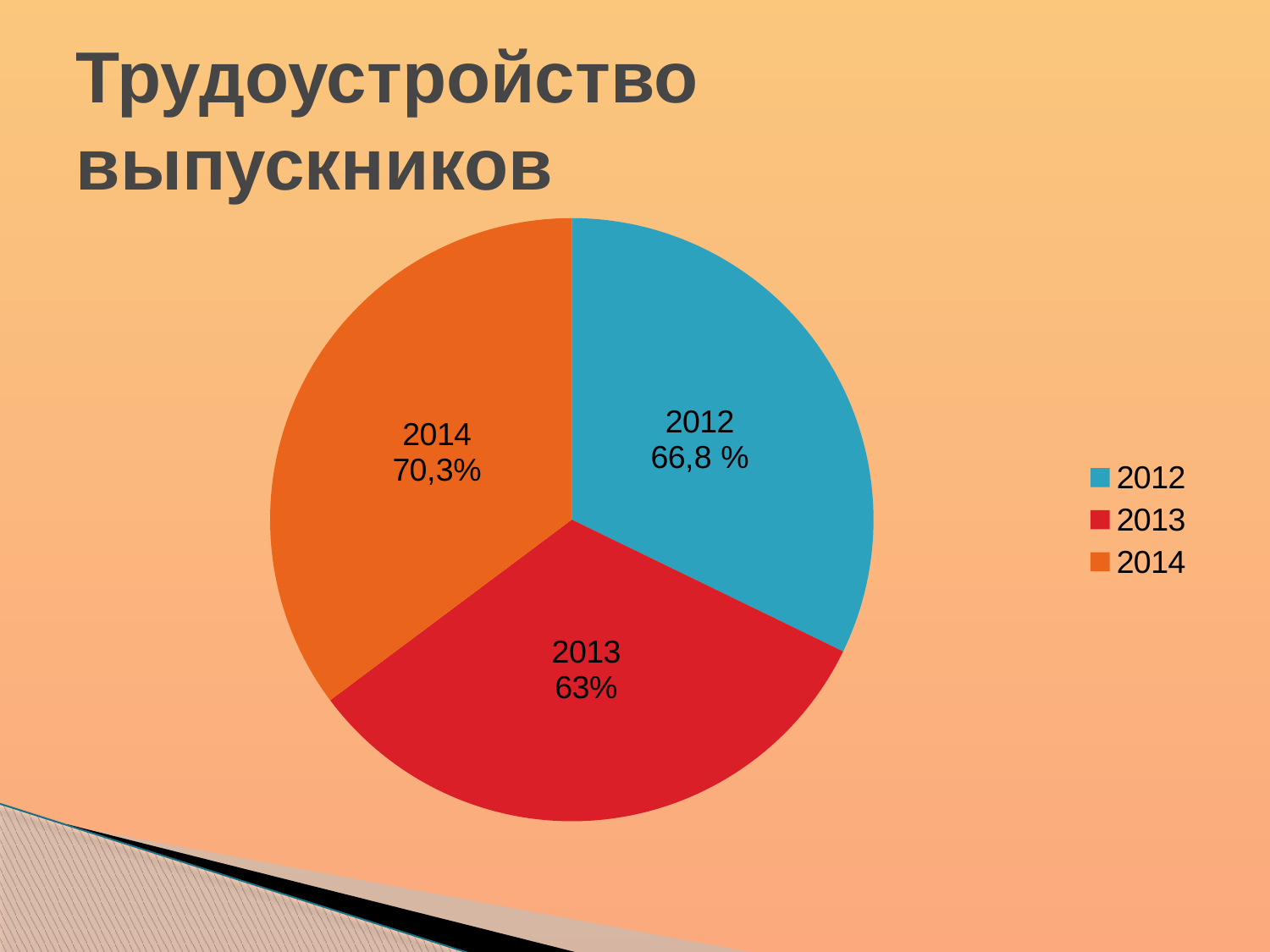

# Трудоустройство выпускников

### Chart

| Category | Столбец1 |
|---|---|
| 2012 | 0.7680000000000003 |
| 2013 | 0.7770000000000004 |
| 2014 | 0.8400000000000003 |